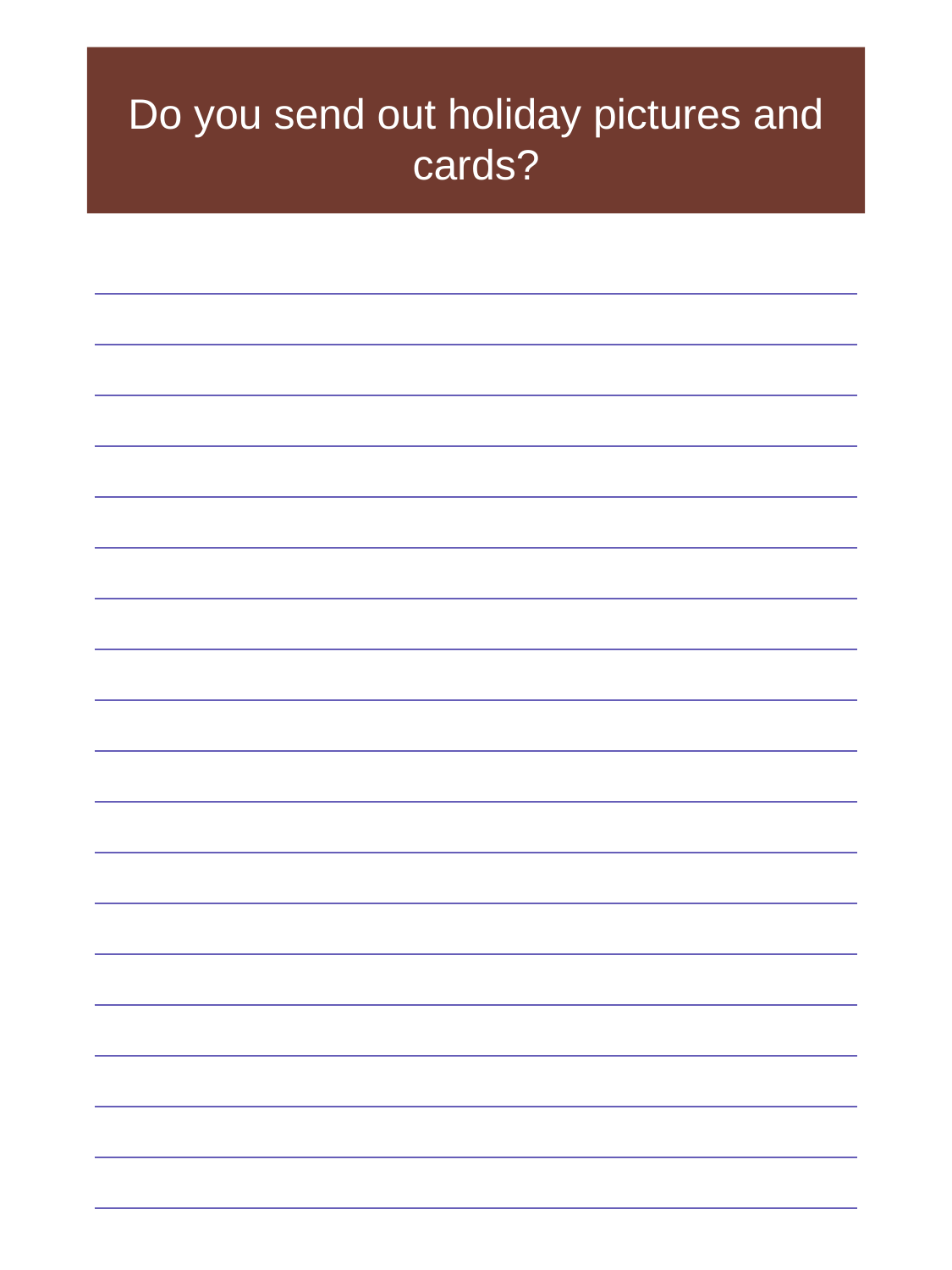

Do you send out holiday pictures and cards?
|  |
| --- |
|  |
|  |
|  |
|  |
|  |
|  |
|  |
|  |
|  |
|  |
|  |
|  |
|  |
|  |
|  |
|  |
|  |